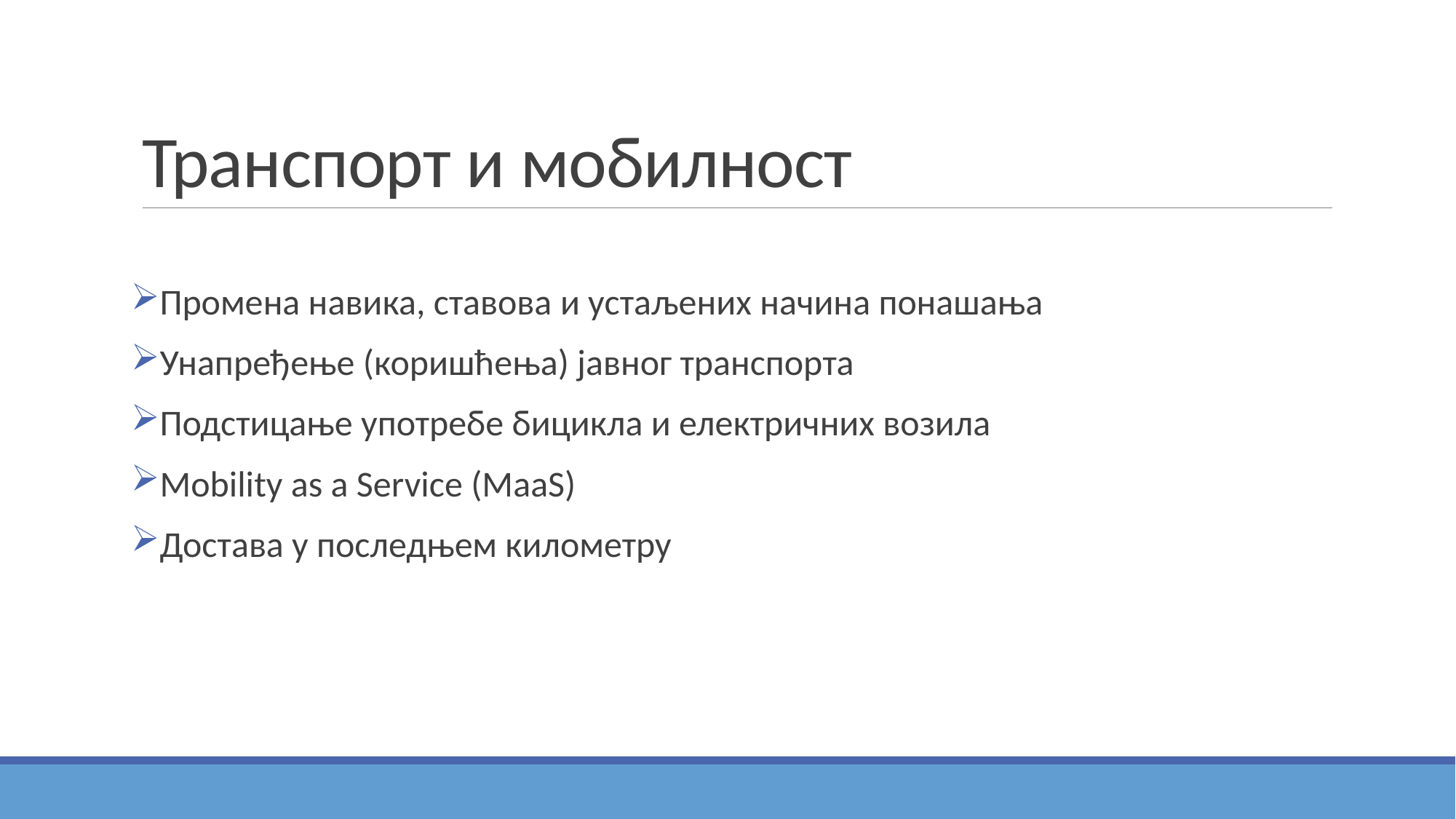

# Транспорт и мобилност

Промена навика, ставова и устаљених начина понашања
Унапређење (коришћења) јавног транспорта
Подстицање употребе бицикла и електричних возила
Mobility as a Service (MaaS)
Достава у последњем километру